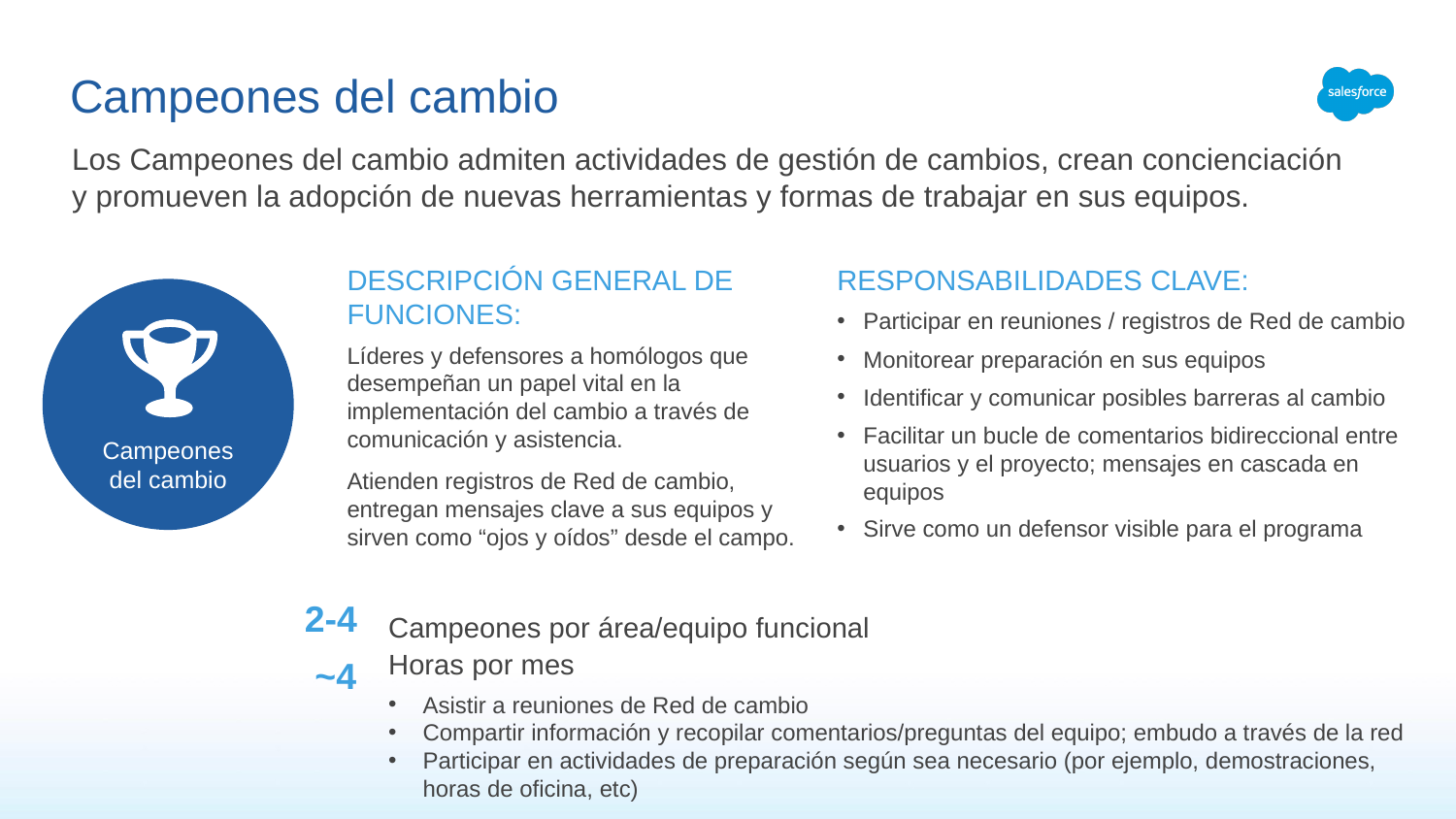

# Campeones del cambio
Los Campeones del cambio admiten actividades de gestión de cambios, crean concienciación
y promueven la adopción de nuevas herramientas y formas de trabajar en sus equipos.

DESCRIPCIÓN GENERAL DE FUNCIONES:
Líderes y defensores a homólogos que desempeñan un papel vital en la implementación del cambio a través de comunicación y asistencia.
Atienden registros de Red de cambio, entregan mensajes clave a sus equipos y sirven como “ojos y oídos” desde el campo.
RESPONSABILIDADES CLAVE:
Participar en reuniones / registros de Red de cambio
Monitorear preparación en sus equipos
Identificar y comunicar posibles barreras al cambio
Facilitar un bucle de comentarios bidireccional entre usuarios y el proyecto; mensajes en cascada en equipos
Sirve como un defensor visible para el programa
Campeones del cambio

Campeones por área/equipo funcional
2-4
~4
Horas por mes
Asistir a reuniones de Red de cambio
Compartir información y recopilar comentarios/preguntas del equipo; embudo a través de la red
Participar en actividades de preparación según sea necesario (por ejemplo, demostraciones, horas de oficina, etc)